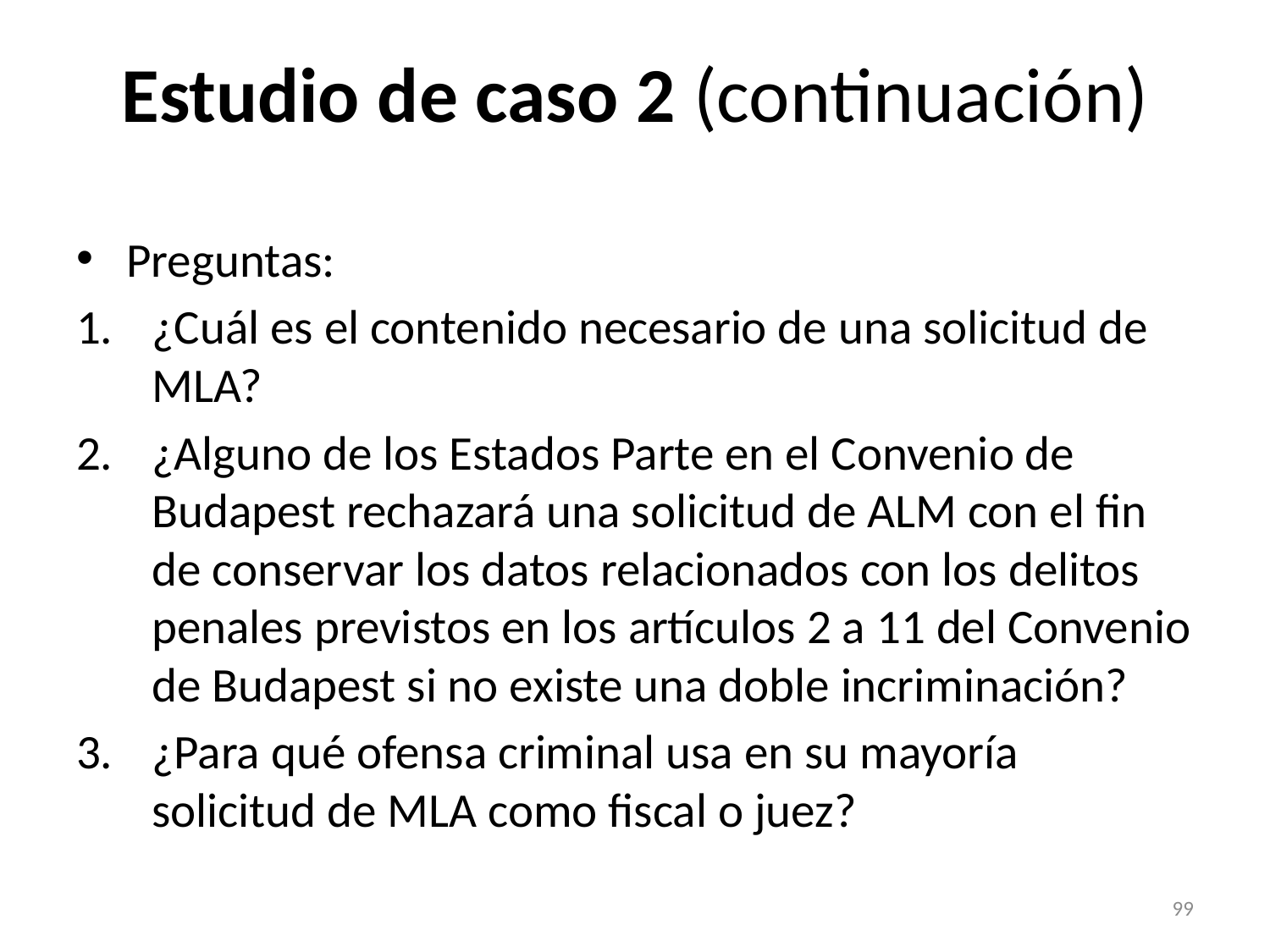

# Estudio de caso 2 (continuación)
Preguntas:
¿Cuál es el contenido necesario de una solicitud de MLA?
¿Alguno de los Estados Parte en el Convenio de Budapest rechazará una solicitud de ALM con el fin de conservar los datos relacionados con los delitos penales previstos en los artículos 2 a 11 del Convenio de Budapest si no existe una doble incriminación?
¿Para qué ofensa criminal usa en su mayoría solicitud de MLA como fiscal o juez?

99